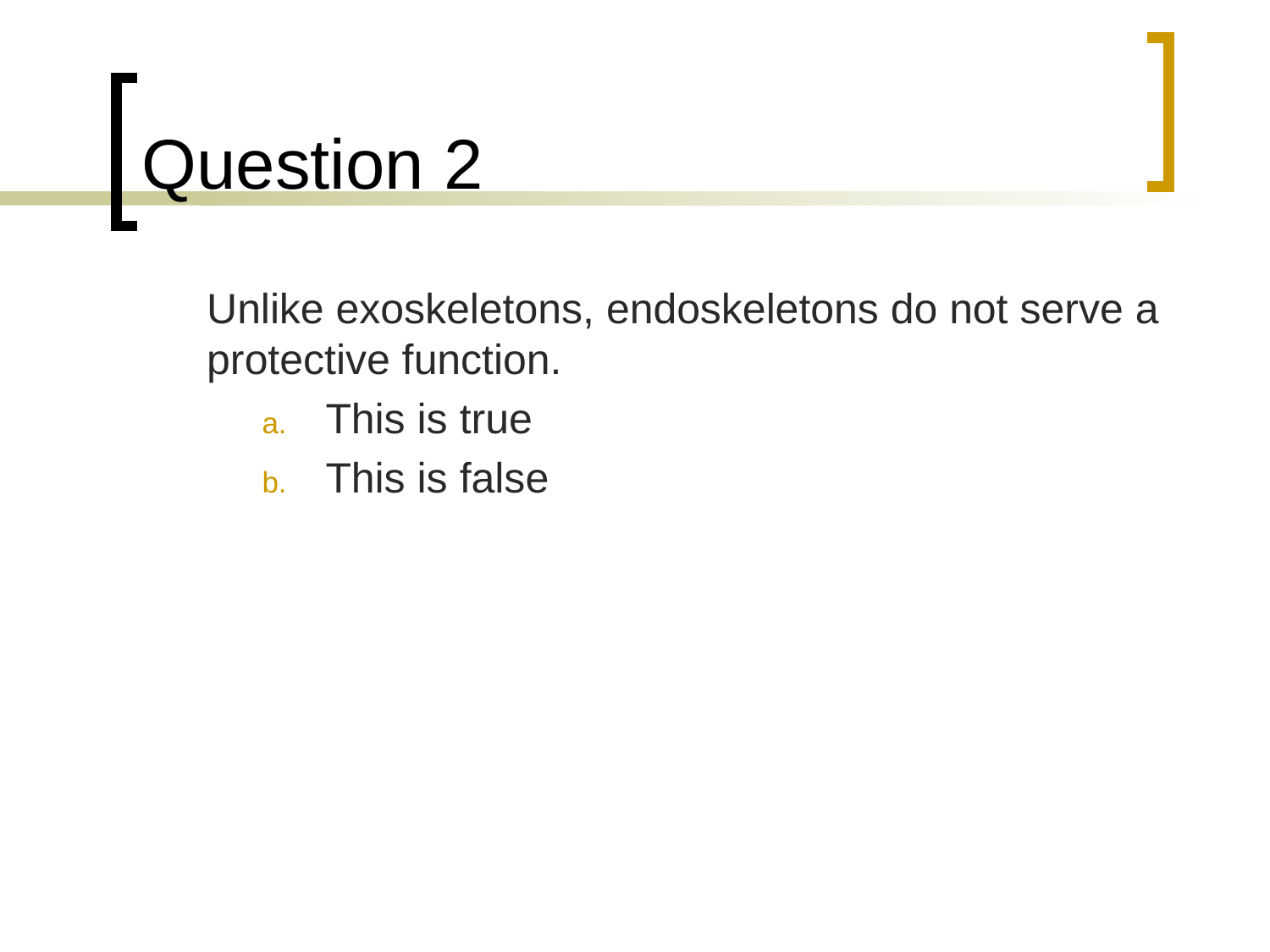

# Question 2
	Unlike exoskeletons, endoskeletons do not serve a protective function.
This is true
This is false